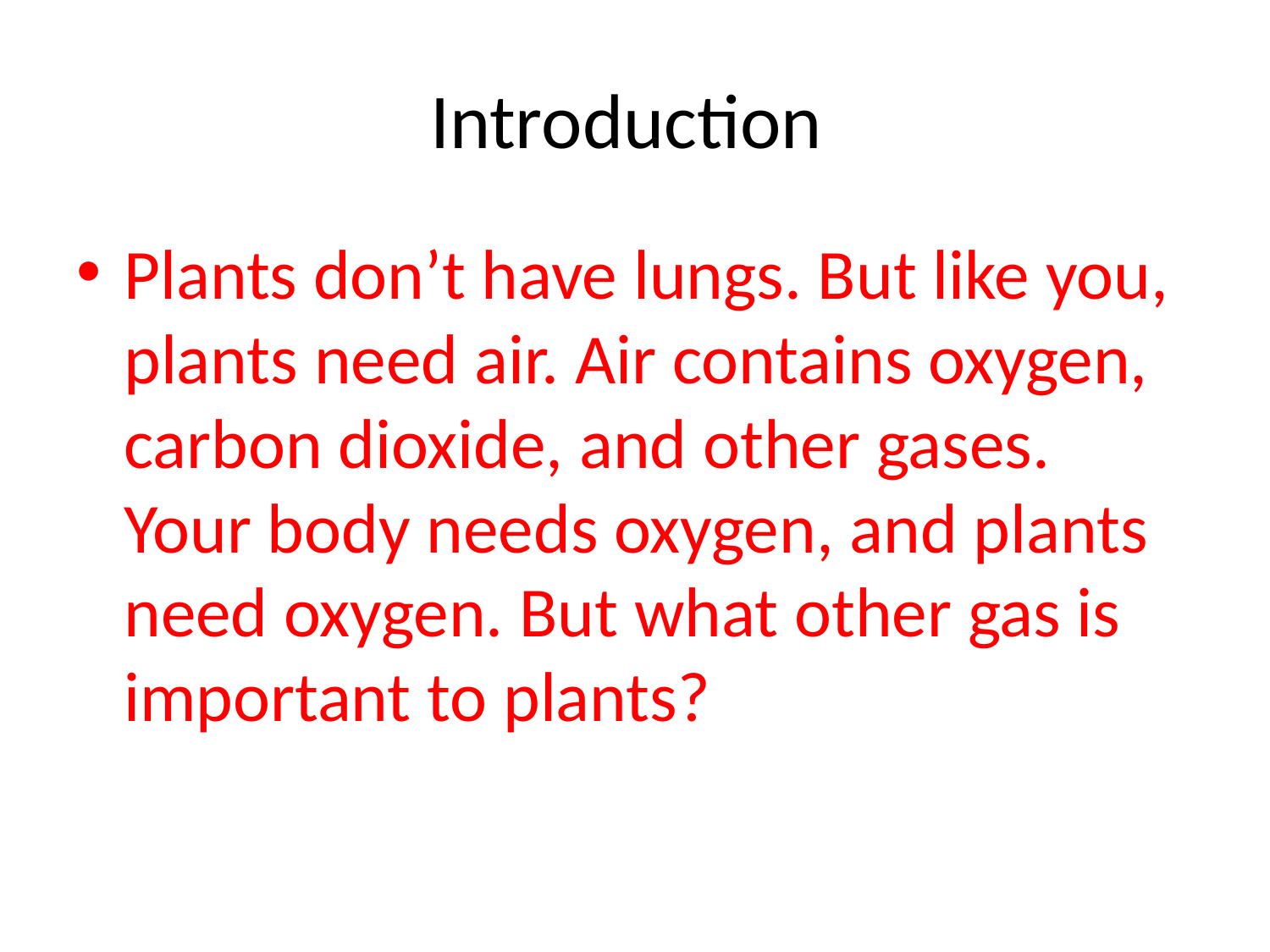

# Introduction
Plants don’t have lungs. But like you, plants need air. Air contains oxygen, carbon dioxide, and other gases. Your body needs oxygen, and plants need oxygen. But what other gas is important to plants?